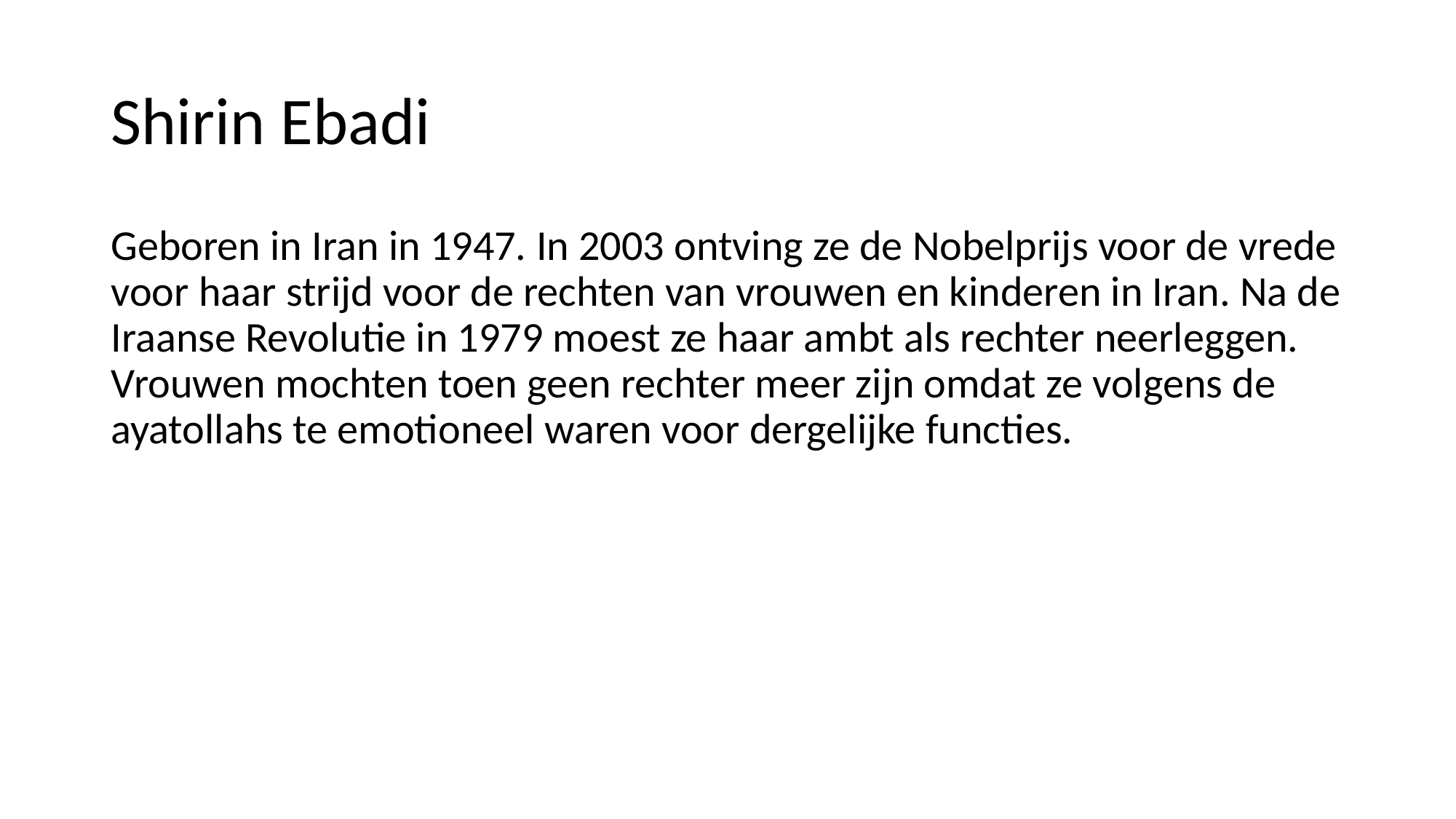

# Shirin Ebadi
Geboren in Iran in 1947. In 2003 ontving ze de Nobelprijs voor de vrede voor haar strijd voor de rechten van vrouwen en kinderen in Iran. Na de Iraanse Revolutie in 1979 moest ze haar ambt als rechter neerleggen. Vrouwen mochten toen geen rechter meer zijn omdat ze volgens de ayatollahs te emotioneel waren voor dergelijke functies.